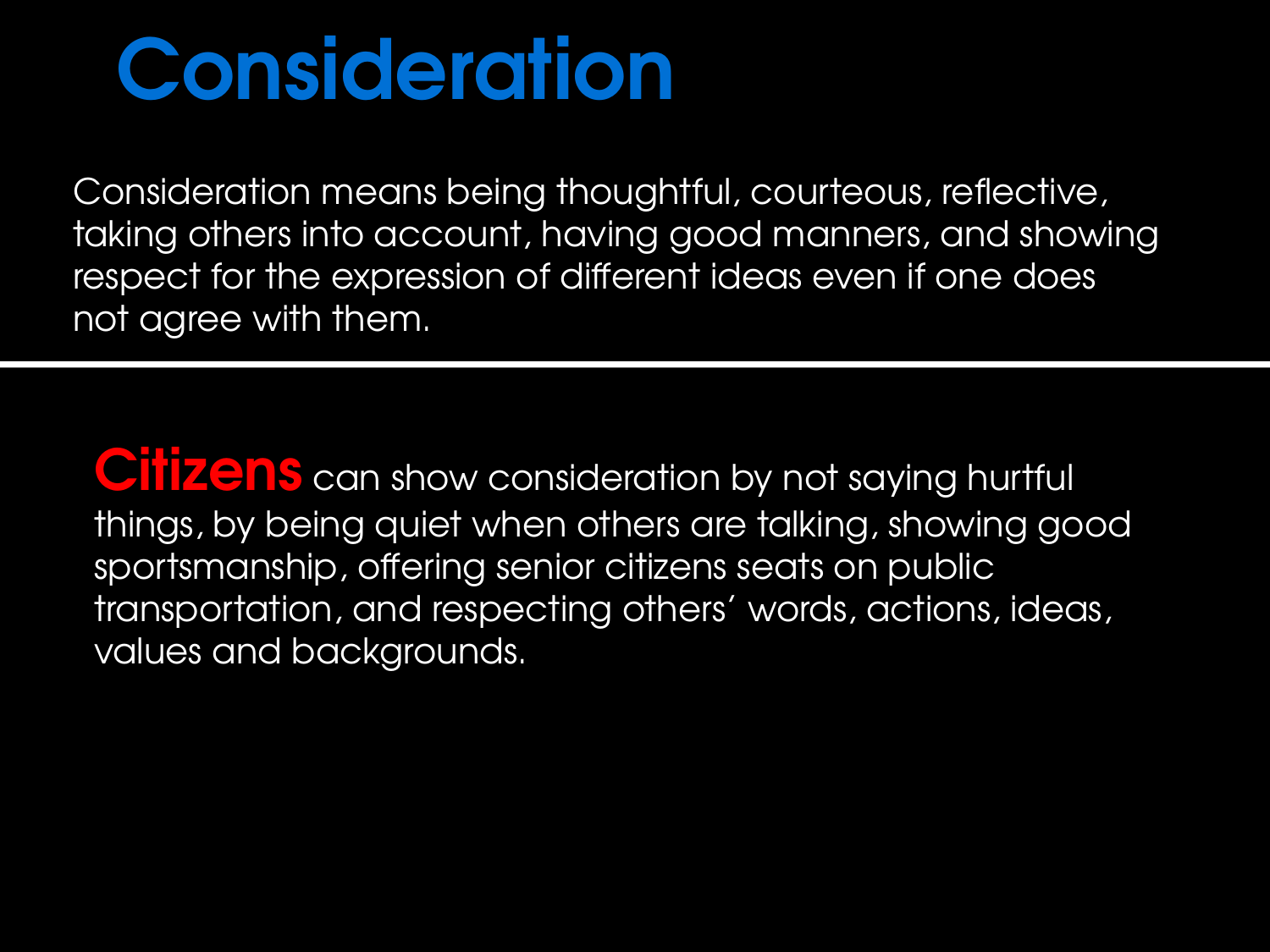

# Consideration
Consideration means being thoughtful, courteous, reflective, taking others into account, having good manners, and showing respect for the expression of different ideas even if one does not agree with them.
Citizens can show consideration by not saying hurtful things, by being quiet when others are talking, showing good sportsmanship, offering senior citizens seats on public transportation, and respecting others’ words, actions, ideas, values and backgrounds.